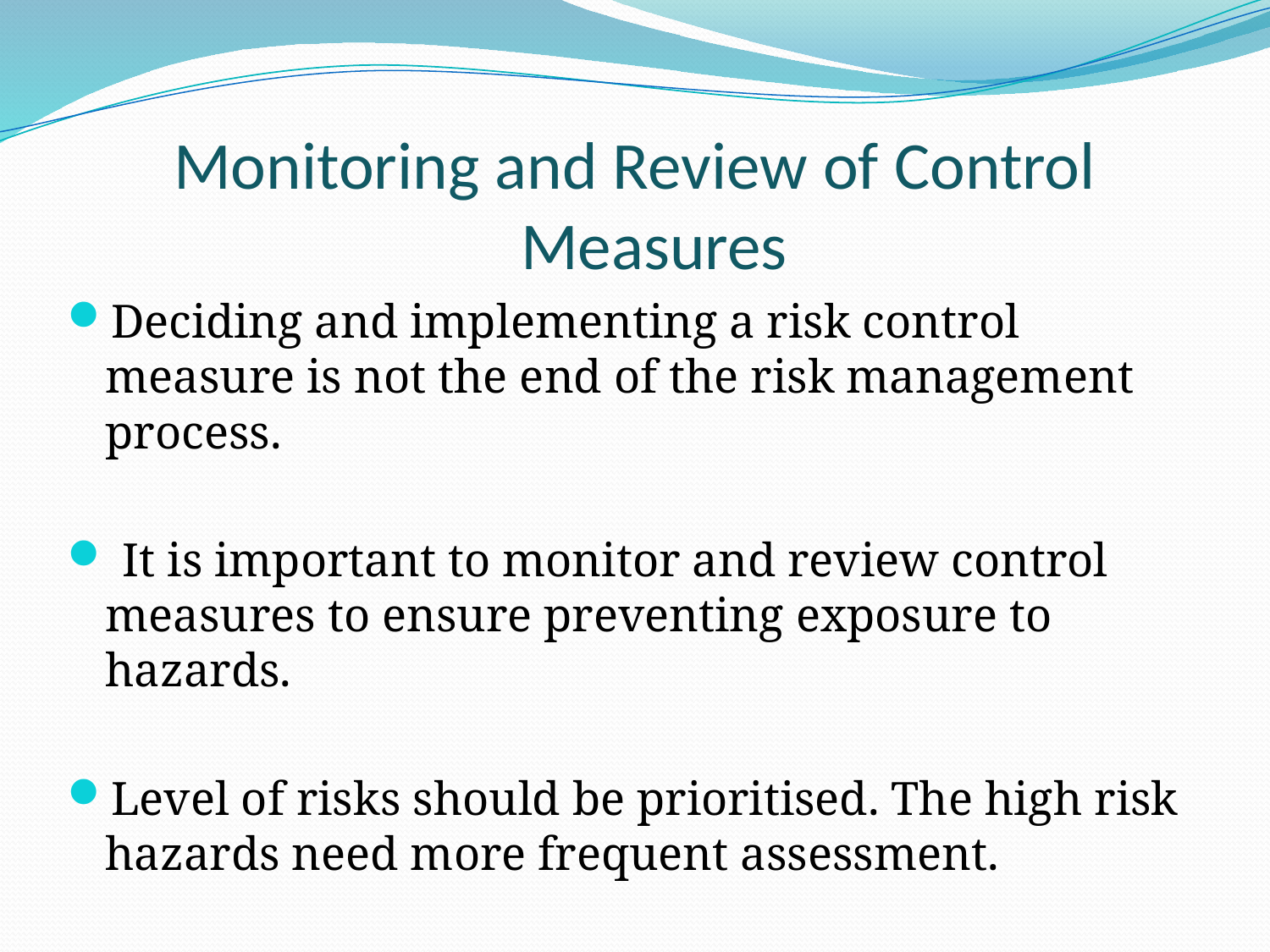

Monitoring and Review of Control Measures
Deciding and implementing a risk control measure is not the end of the risk management process.

 It is important to monitor and review control measures to ensure preventing exposure to hazards.

Level of risks should be prioritised. The high risk hazards need more frequent assessment.